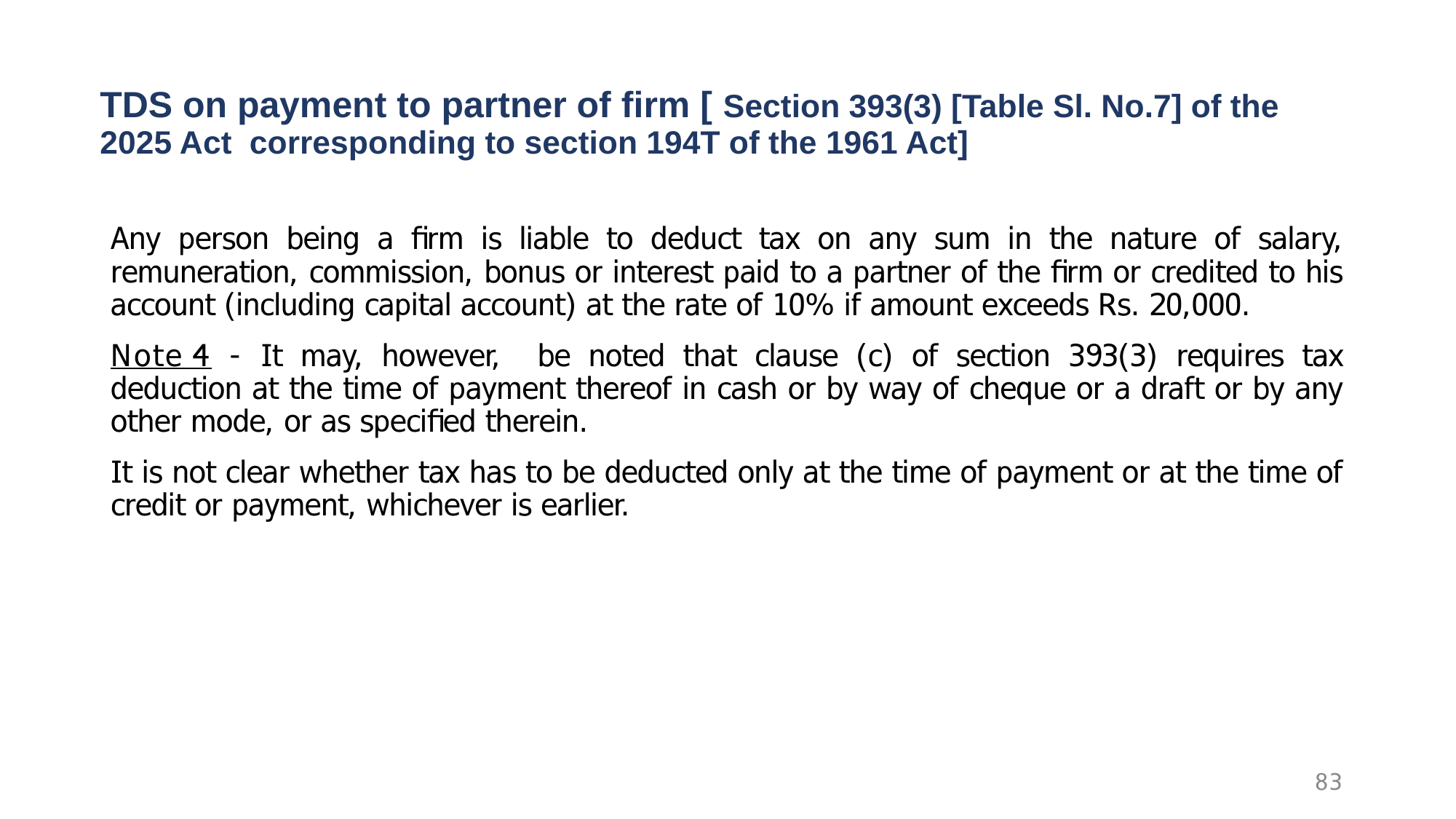

# TDS on payment to partner of firm [ Section 393(3) [Table Sl. No.7] of the 2025 Act  corresponding to section 194T of the 1961 Act]
Any person being a firm is liable to deduct tax on any sum in the nature of salary, remuneration, commission, bonus or interest paid to a partner of the firm or credited to his account (including capital account) at the rate of 10% if amount exceeds Rs. 20,000.
Note 4 - It may, however,  be noted that clause (c) of section 393(3) requires tax deduction at the time of payment thereof in cash or by way of cheque or a draft or by any other mode, or as specified therein.
It is not clear whether tax has to be deducted only at the time of payment or at the time of credit or payment, whichever is earlier.

83